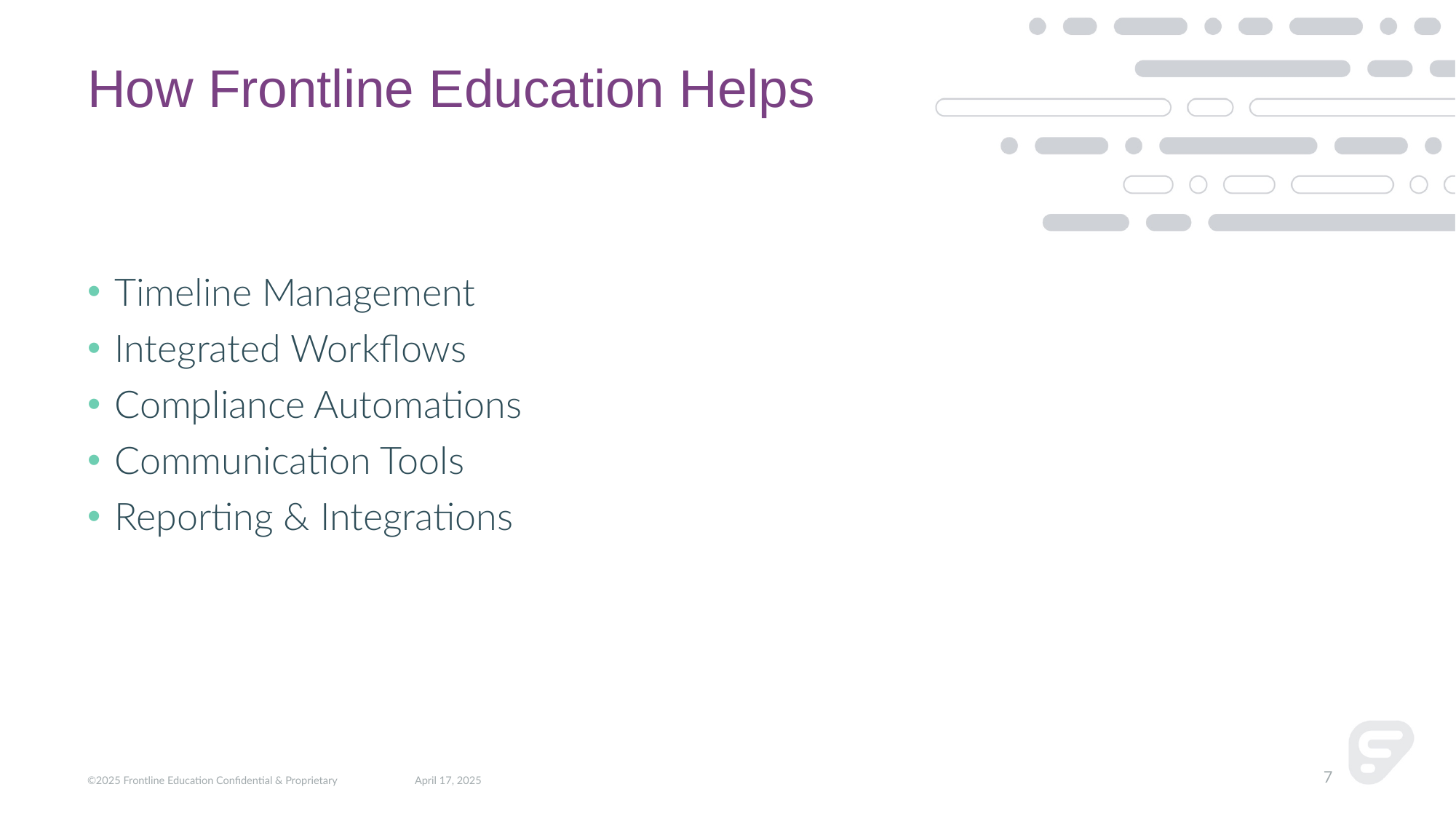

# How Frontline Education Helps
Timeline Management​
Integrated Workflows​
Compliance Automations​
Communication Tools​
Reporting & Integrations
©2025 Frontline Education Confidential & Proprietary
April 17, 2025
7